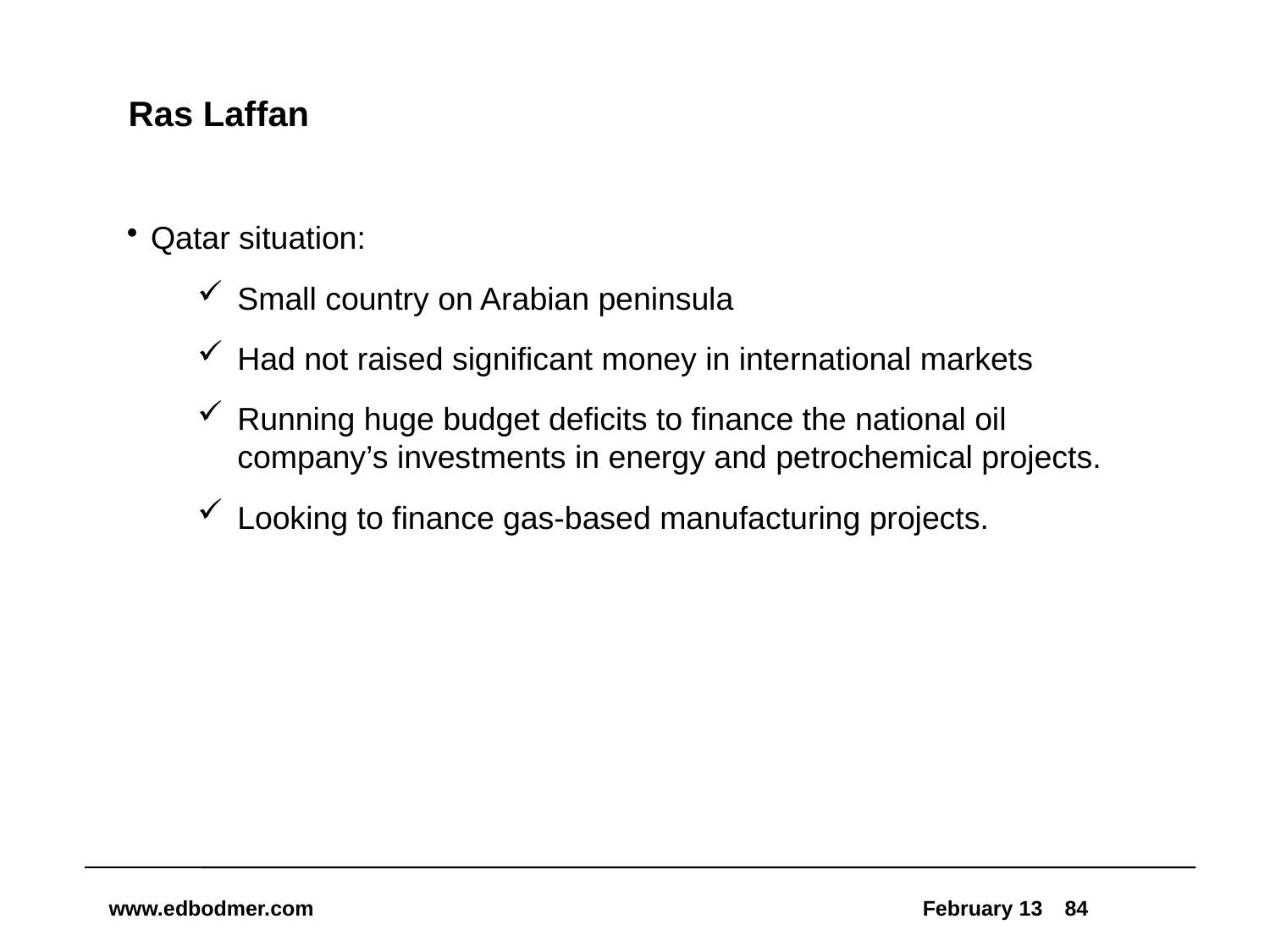

# Ras Laffan
Qatar situation:
Small country on Arabian peninsula
Had not raised significant money in international markets
Running huge budget deficits to finance the national oil company’s investments in energy and petrochemical projects.
Looking to finance gas-based manufacturing projects.